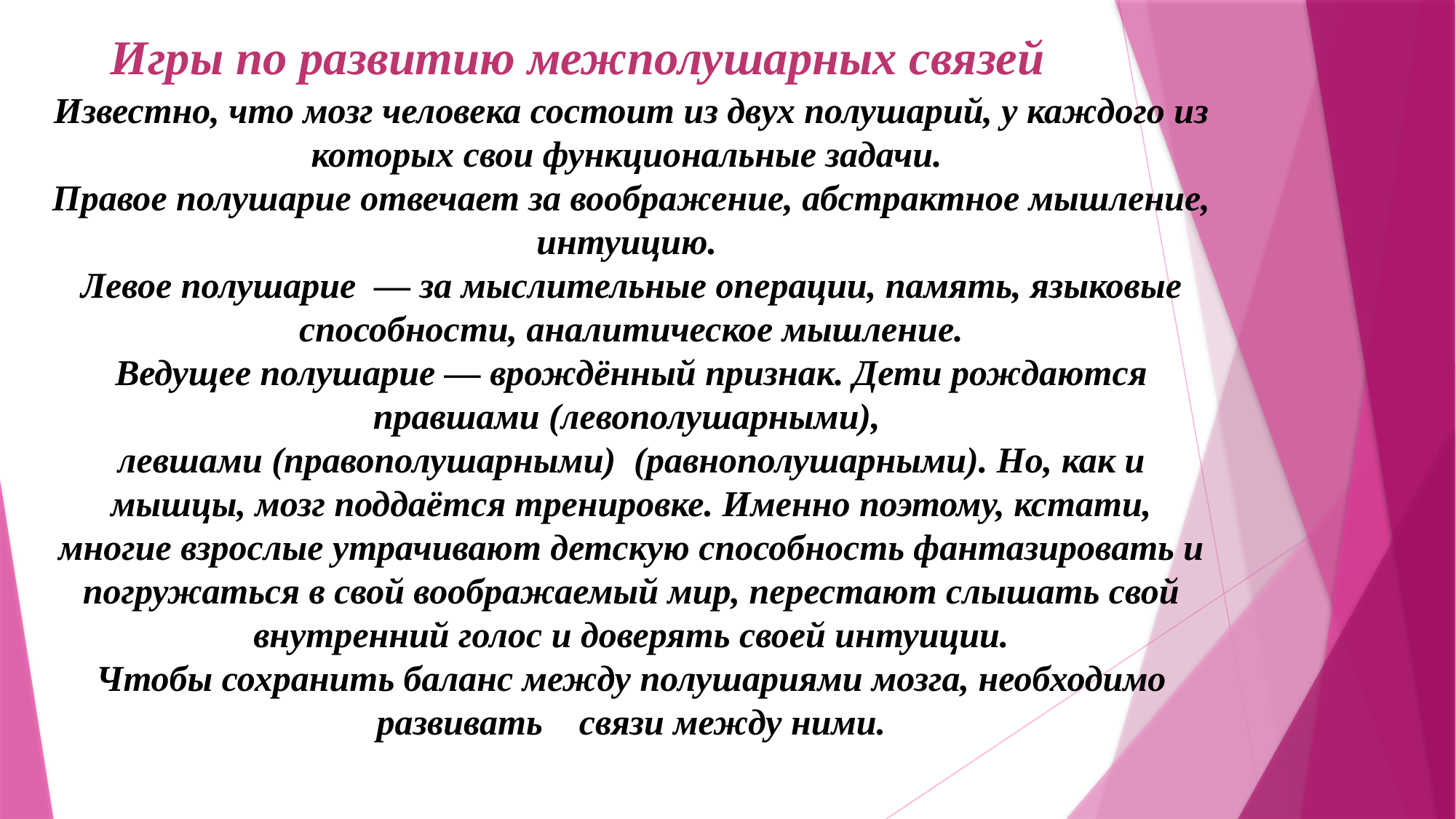

Игры по развитию межполушарных связей
Известно, что мозг человека состоит из двух полушарий, у каждого из которых свои функциональные задачи.
Правое полушарие отвечает за воображение, абстрактное мышление, интуицию.
Левое полушарие  — за мыслительные операции, память, языковые способности, аналитическое мышление.
Ведущее полушарие — врождённый признак. Дети рождаются правшами (левополушарными),
левшами (правополушарными)  (равнополушарными). Но, как и мышцы, мозг поддаётся тренировке. Именно поэтому, кстати, многие взрослые утрачивают детскую способность фантазировать и погружаться в свой воображаемый мир, перестают слышать свой внутренний голос и доверять своей интуиции.
Чтобы сохранить баланс между полушариями мозга, необходимо развивать    связи между ними.